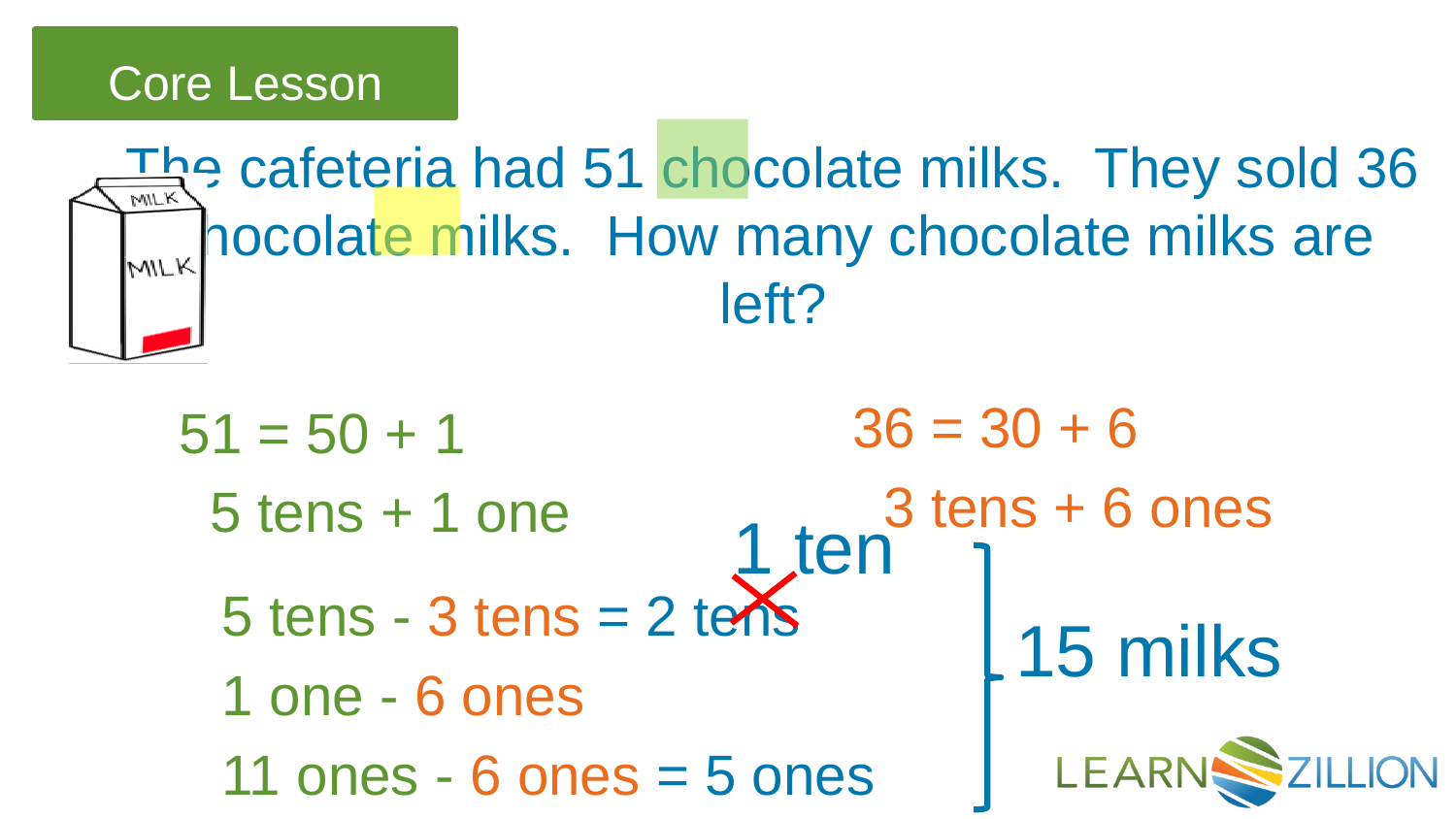

The cafeteria had 51 chocolate milks.  They sold 36 chocolate milks.  How many chocolate milks are left?

36 = 30 + 6
  3 tens + 6 ones
51 = 50 + 1
  5 tens + 1 one
1 ten

5 tens - 3 tens = 2 tens
1 one - 6 ones
11 ones - 6 ones = 5 ones
15 milks